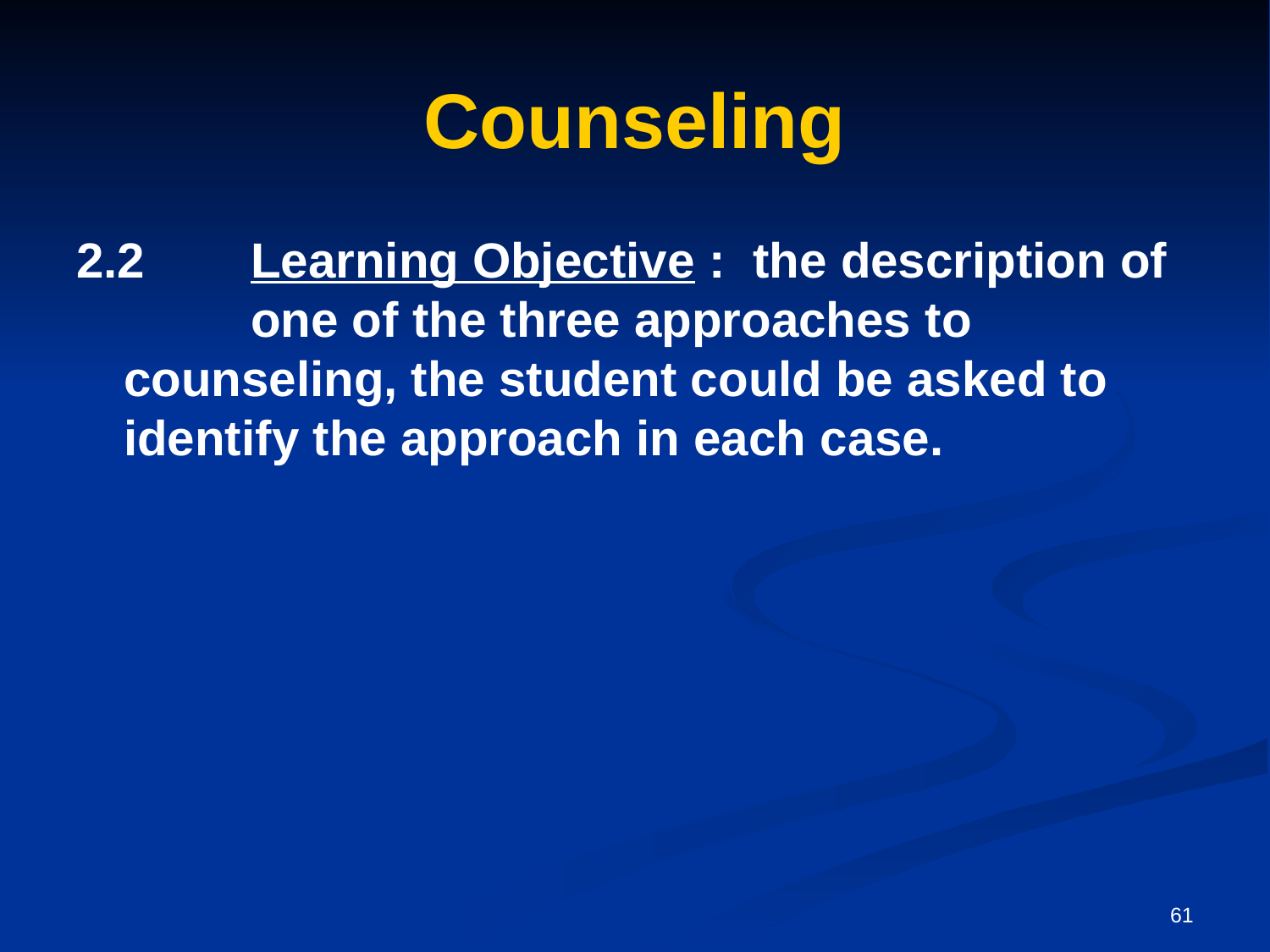

# Counseling
2.2	Learning Objective :  the description of 	one of the three approaches to 	counseling, the student could be asked to 	identify the approach in each case.
61